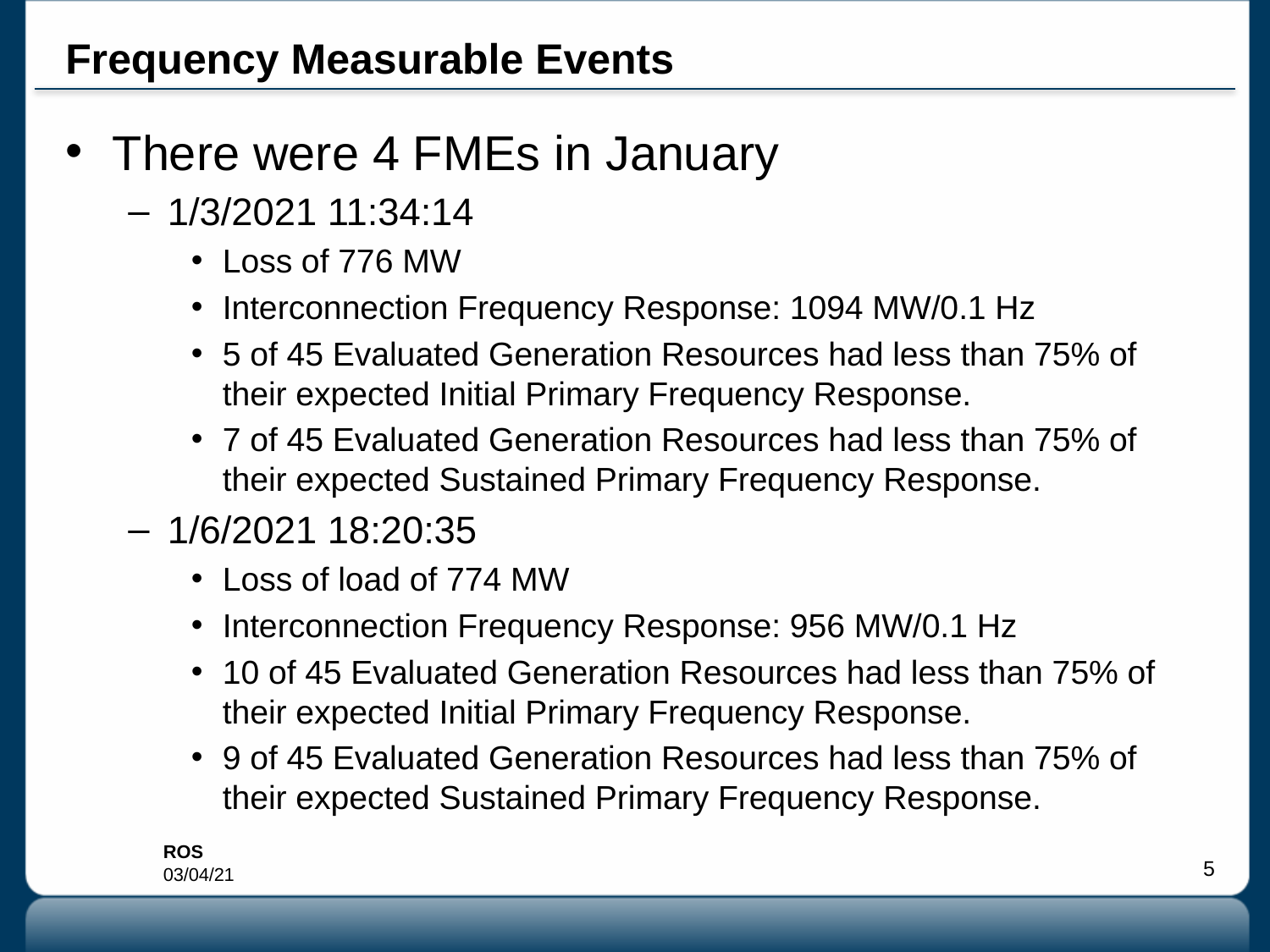

# Frequency Measurable Events
There were 4 FMEs in January
1/3/2021 11:34:14
Loss of 776 MW
Interconnection Frequency Response: 1094 MW/0.1 Hz
5 of 45 Evaluated Generation Resources had less than 75% of their expected Initial Primary Frequency Response.
7 of 45 Evaluated Generation Resources had less than 75% of their expected Sustained Primary Frequency Response.
1/6/2021 18:20:35
Loss of load of 774 MW
Interconnection Frequency Response: 956 MW/0.1 Hz
10 of 45 Evaluated Generation Resources had less than 75% of their expected Initial Primary Frequency Response.
9 of 45 Evaluated Generation Resources had less than 75% of their expected Sustained Primary Frequency Response.